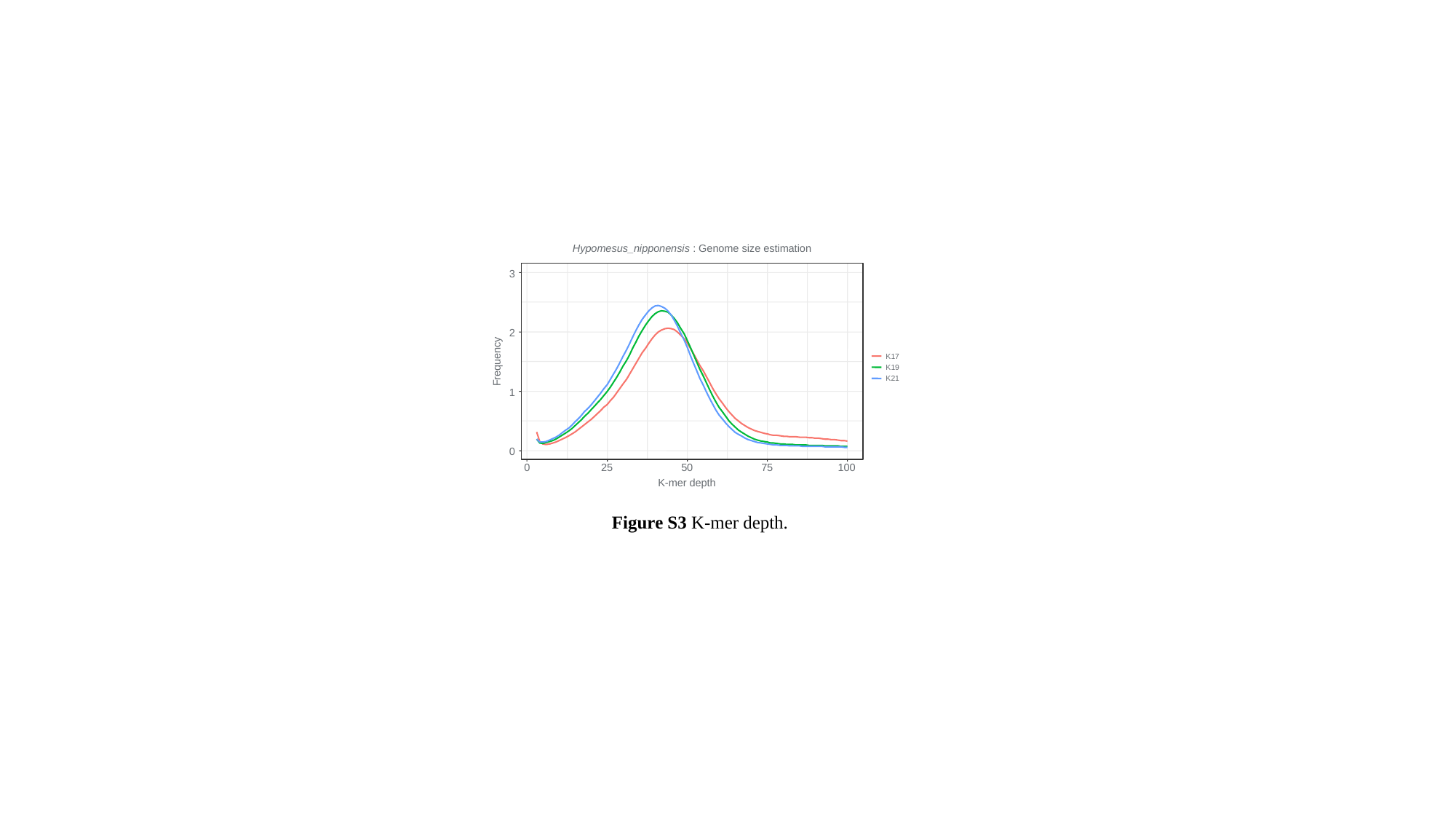

Hypomesus_nipponensis : Genome size estimation

3

2

K17
Frequency

K19

K21

1

0

0
25
50
75
100
K-mer depth
Figure S3 K-mer depth.